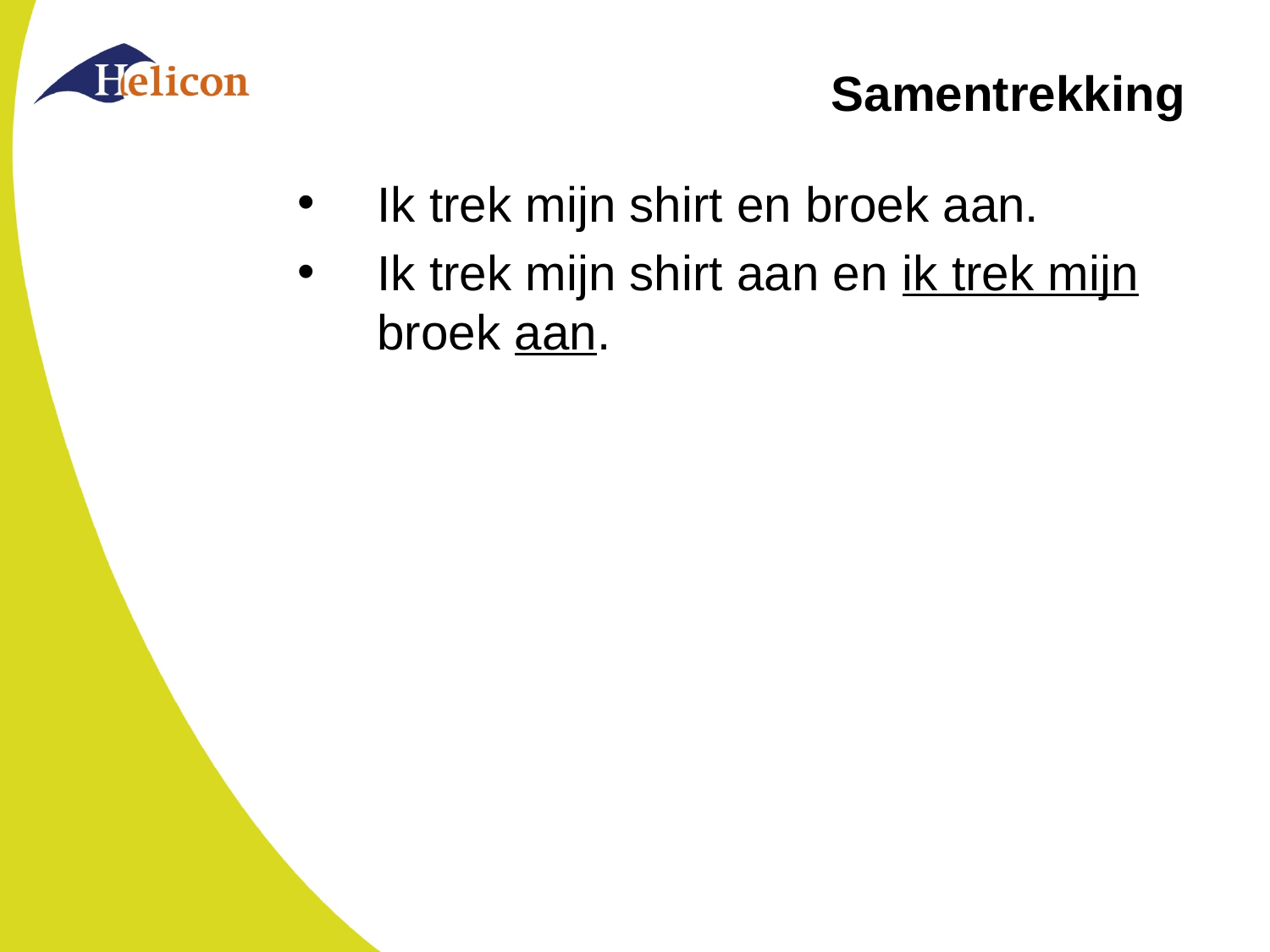

# Samentrekking
Ik trek mijn shirt en broek aan.
Ik trek mijn shirt aan en ik trek mijn broek aan.